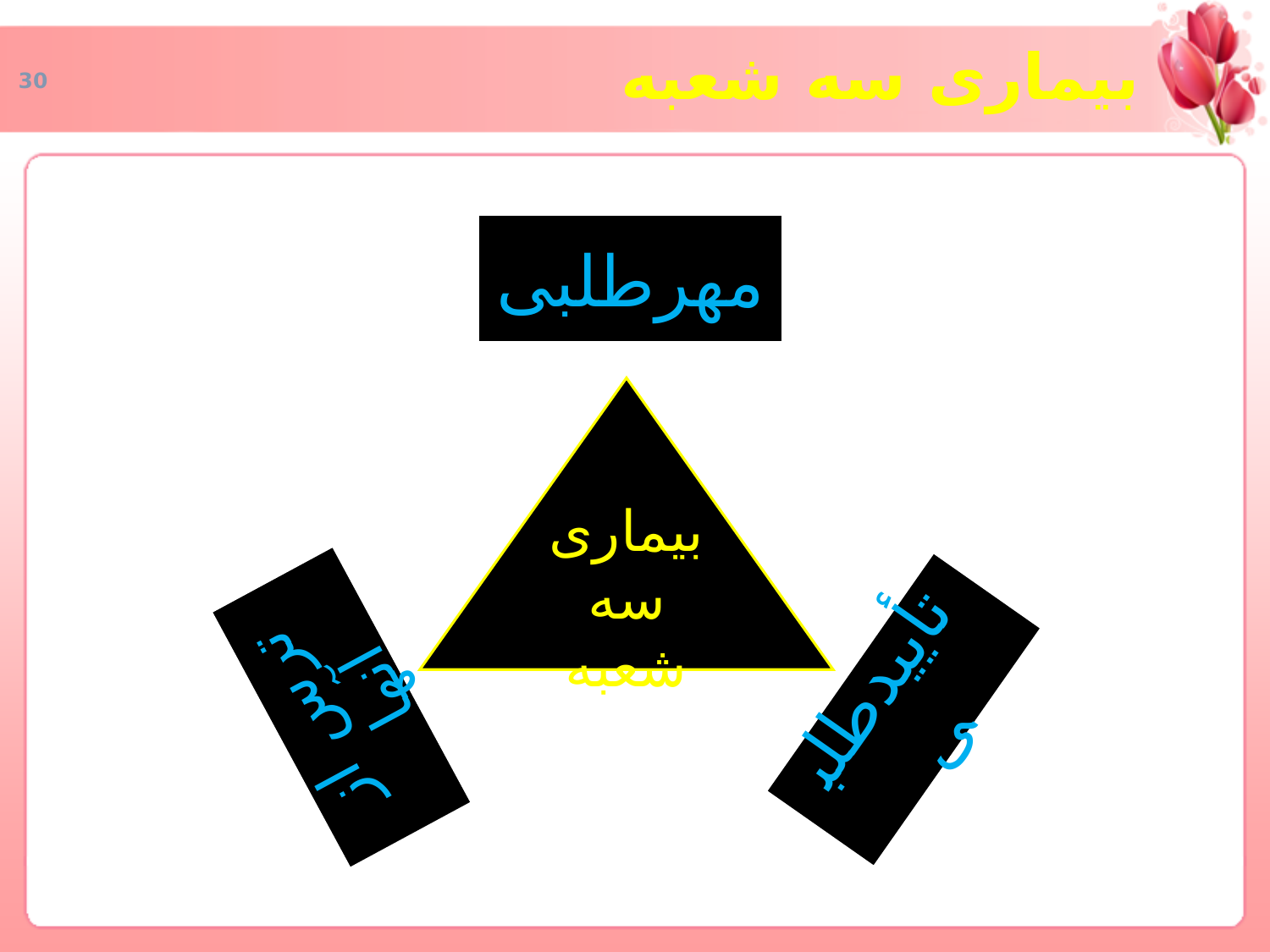

# بیماری سه شعبه
مهرطلبی
بیماری سه شعبه
ترس از آنها
تأییدطلبی